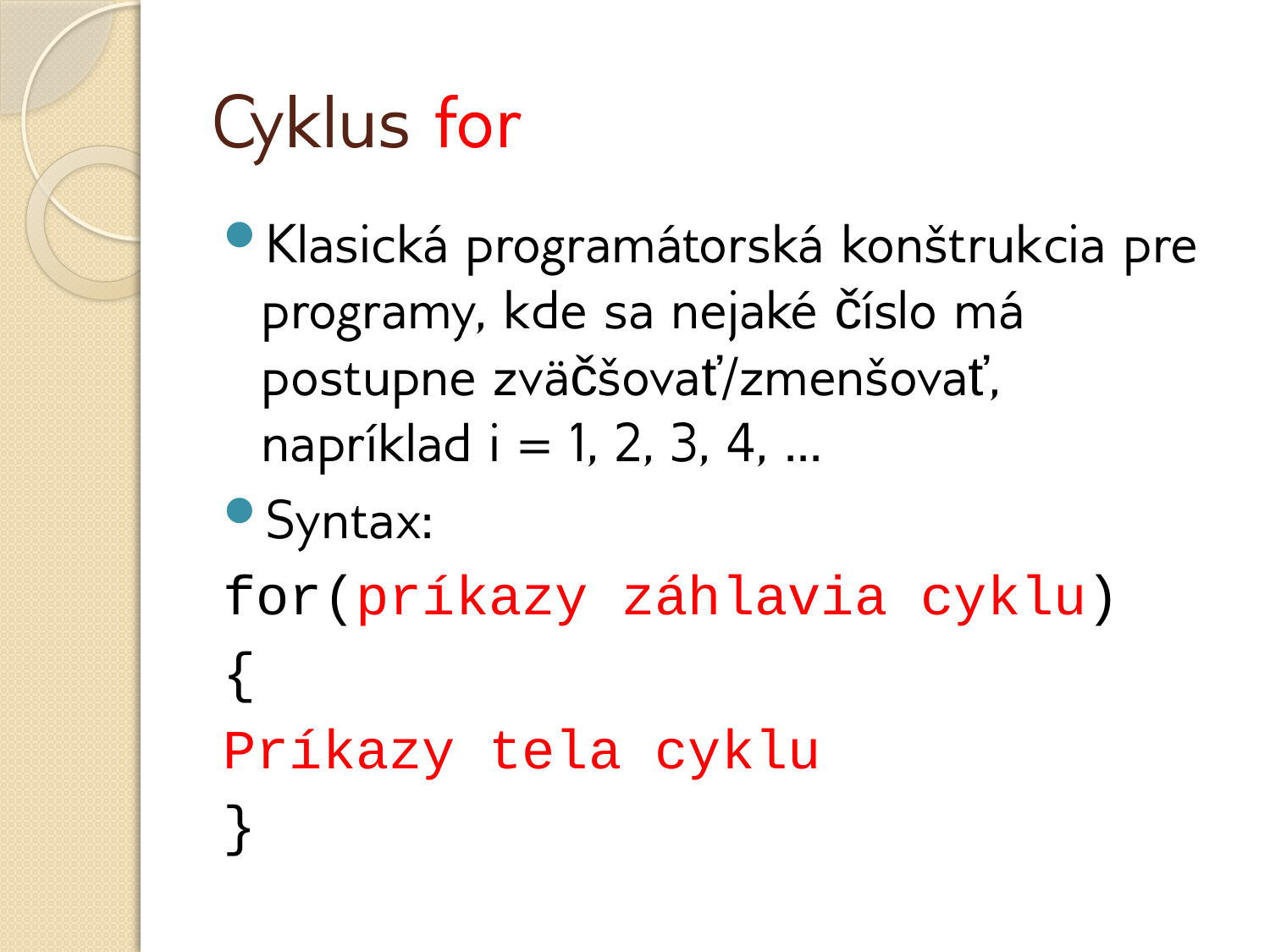

# Cyklus for
Klasická programátorská konštrukcia pre programy, kde sa nejaké číslo má postupne zväčšovať/zmenšovať, napríklad i = 1, 2, 3, 4, ...
Syntax:
for(príkazy záhlavia cyklu)
{
Príkazy tela cyklu
}